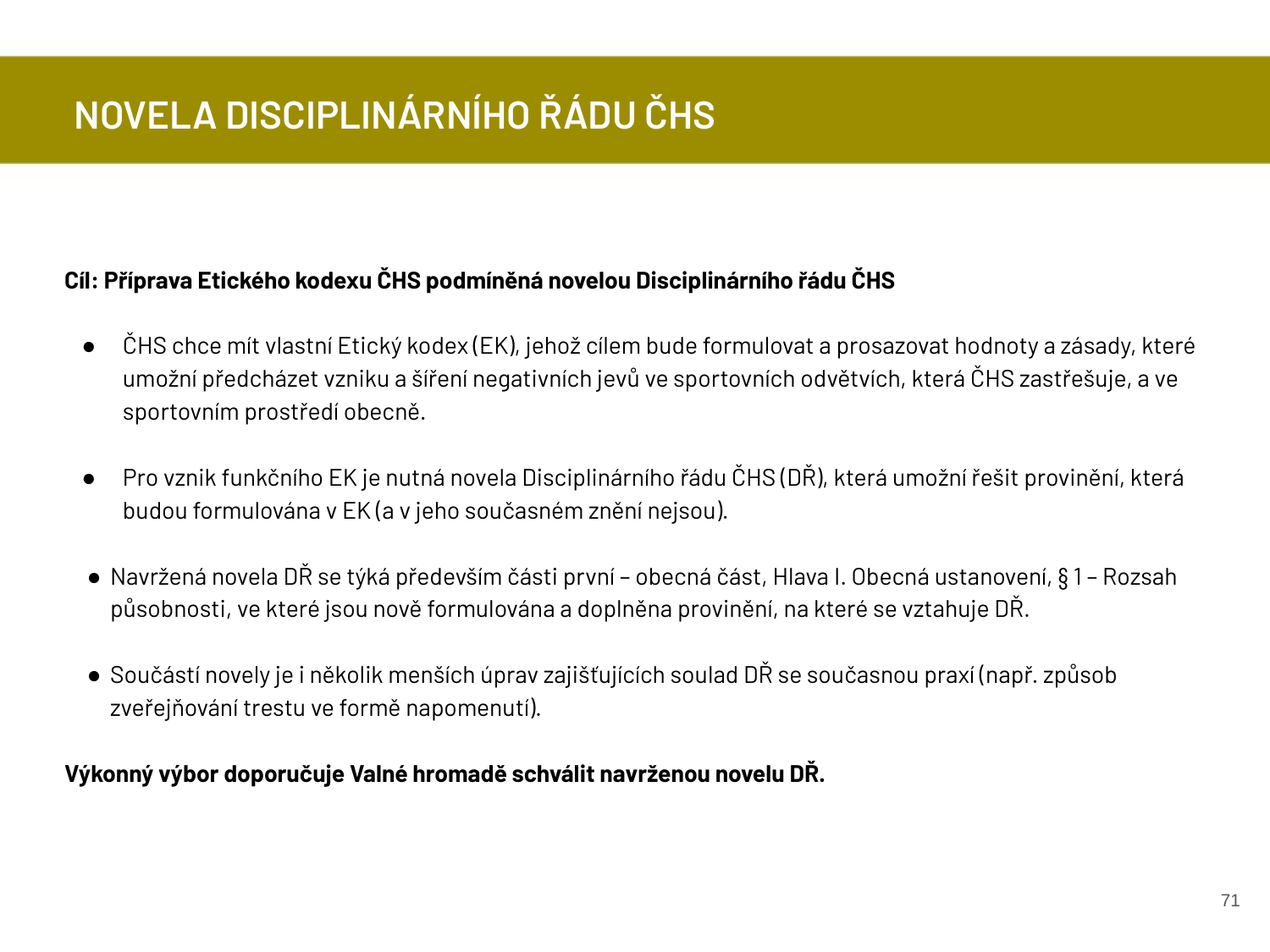

NOVELA DISCIPLINÁRNÍHO ŘÁDU ČHS
Cíl: Příprava Etického kodexu ČHS podmíněná novelou Disciplinárního řádu ČHS

ČHS chce mít vlastní Etický kodex (EK), jehož cílem bude formulovat a prosazovat hodnoty a zásady, které umožní předcházet vzniku a šíření negativních jevů ve sportovních odvětvích, která ČHS zastřešuje, a ve sportovním prostředí obecně.

Pro vznik funkčního EK je nutná novela Disciplinárního řádu ČHS (DŘ), která umožní řešit provinění, která budou formulována v EK (a v jeho současném znění nejsou).
Navržená novela DŘ se týká především části první – obecná část, Hlava I. Obecná ustanovení, § 1 – Rozsah působnosti, ve které jsou nově formulována a doplněna provinění, na které se vztahuje DŘ.

Součástí novely je i několik menších úprav zajišťujících soulad DŘ se současnou praxí (např. způsob zveřejňování trestu ve formě napomenutí).

Výkonný výbor doporučuje Valné hromadě schválit navrženou novelu DŘ.
71